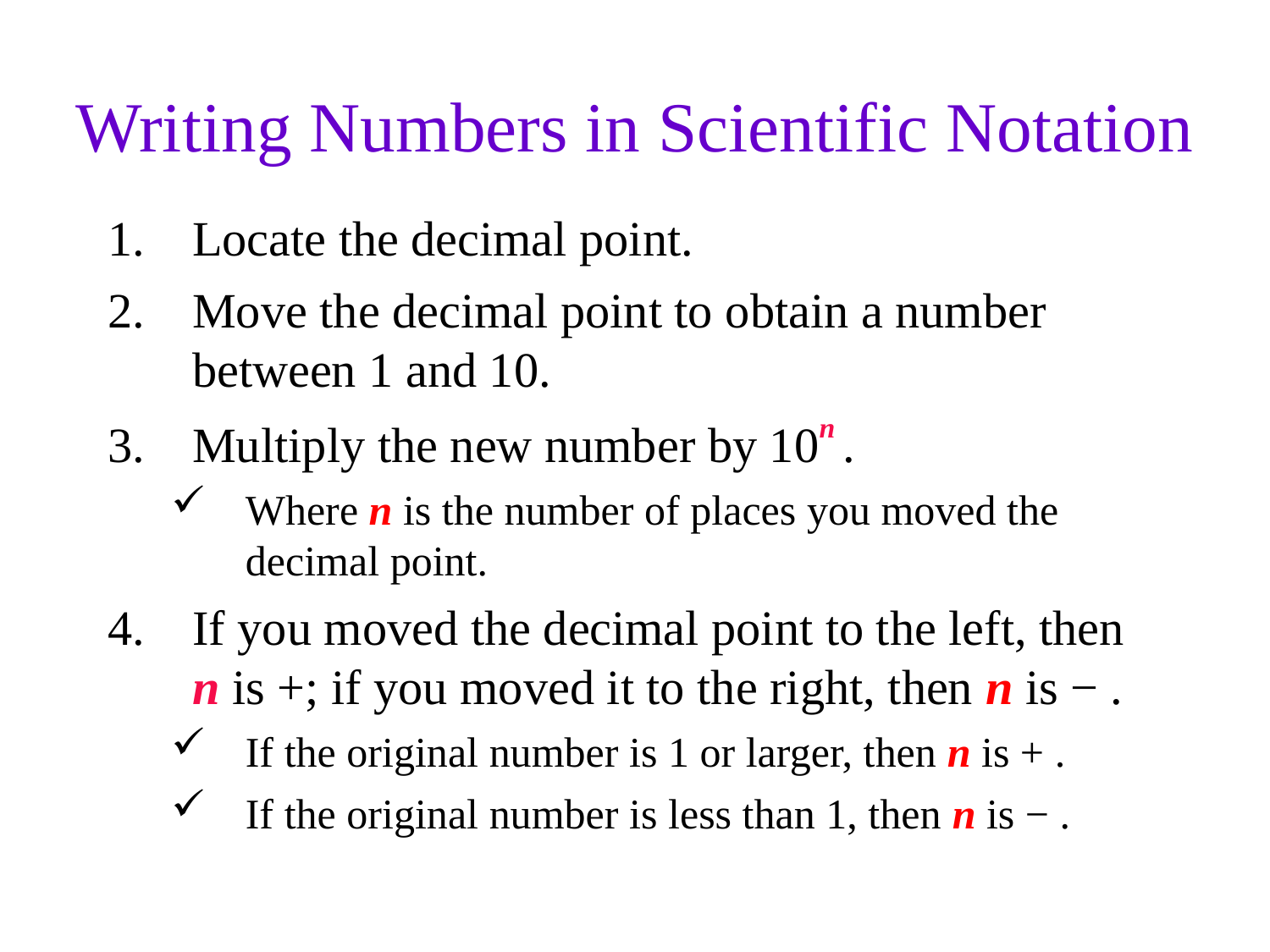

Writing Numbers in Scientific Notation
1.	Locate the decimal point.
2.	Move the decimal point to obtain a number between 1 and 10.
3.	Multiply the new number by 10n .
Where n is the number of places you moved the decimal point.
4.	If you moved the decimal point to the left, then n is +; if you moved it to the right, then n is − .
If the original number is 1 or larger, then n is + .
If the original number is less than 1, then n is − .